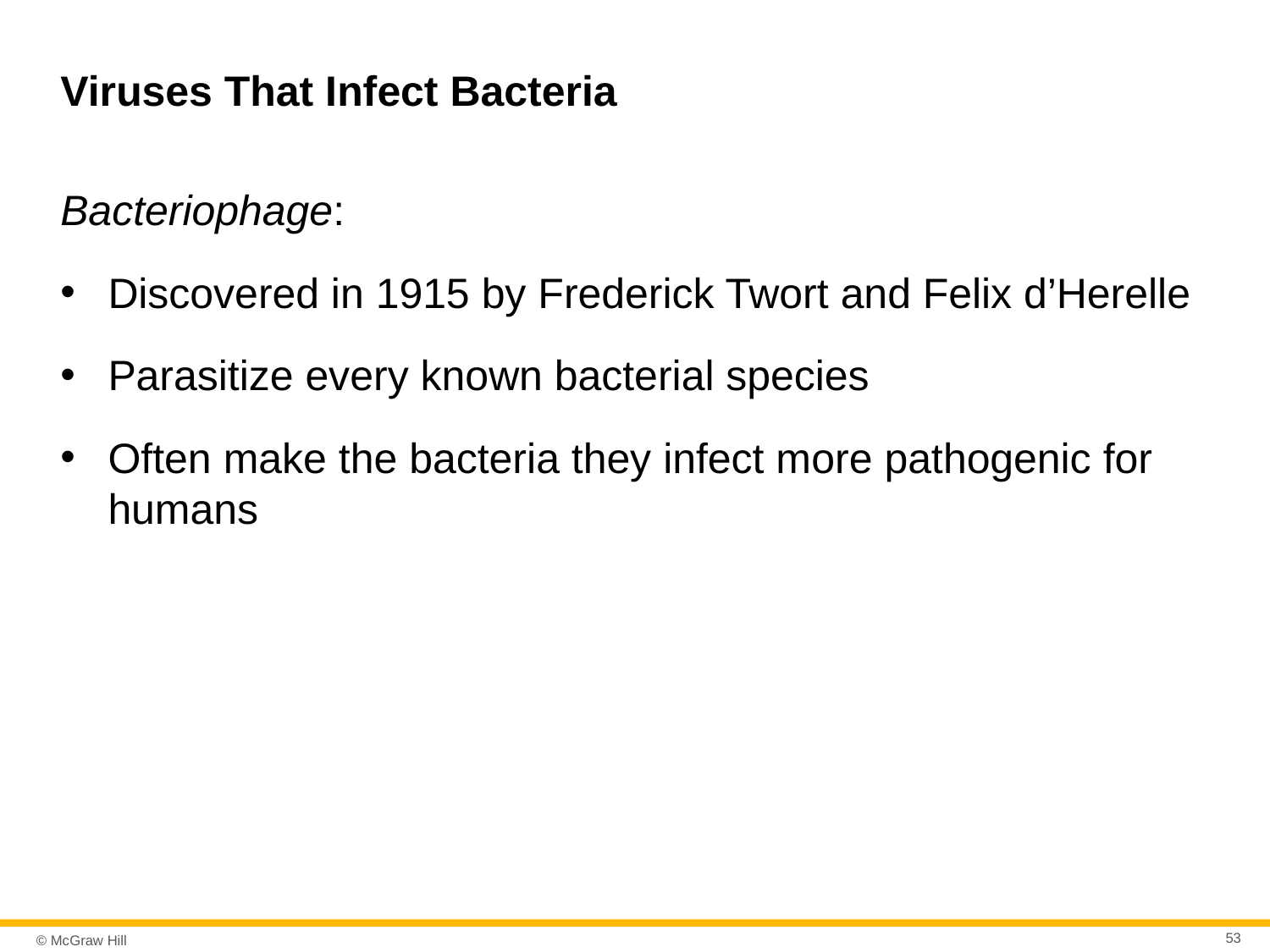

# Viruses That Infect Bacteria
Bacteriophage:
Discovered in 1915 by Frederick Twort and Felix d’Herelle
Parasitize every known bacterial species
Often make the bacteria they infect more pathogenic for humans